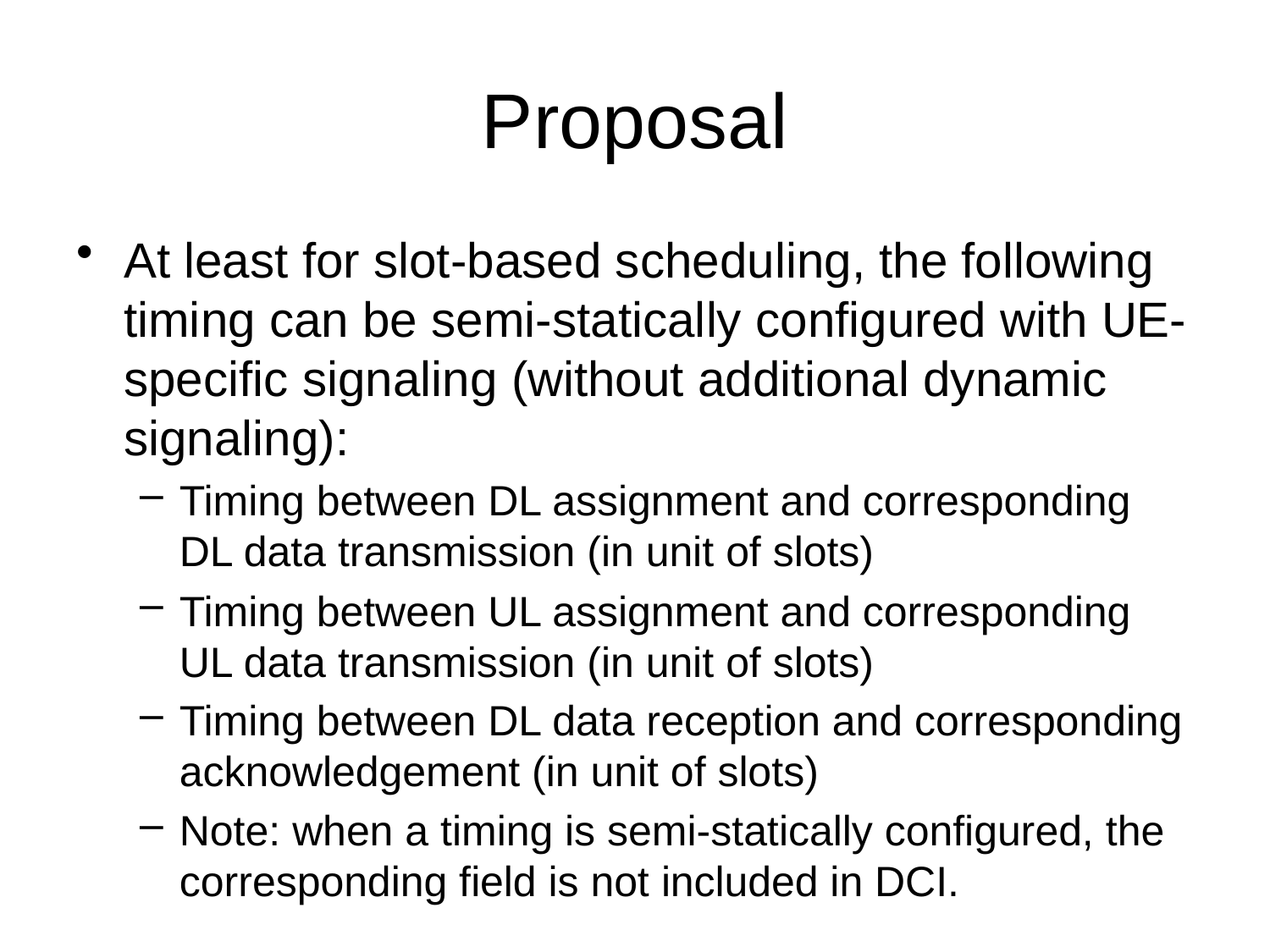

# Proposal
At least for slot-based scheduling, the following timing can be semi-statically configured with UE-specific signaling (without additional dynamic signaling):
Timing between DL assignment and corresponding DL data transmission (in unit of slots)
Timing between UL assignment and corresponding UL data transmission (in unit of slots)
Timing between DL data reception and corresponding acknowledgement (in unit of slots)
Note: when a timing is semi-statically configured, the corresponding field is not included in DCI.